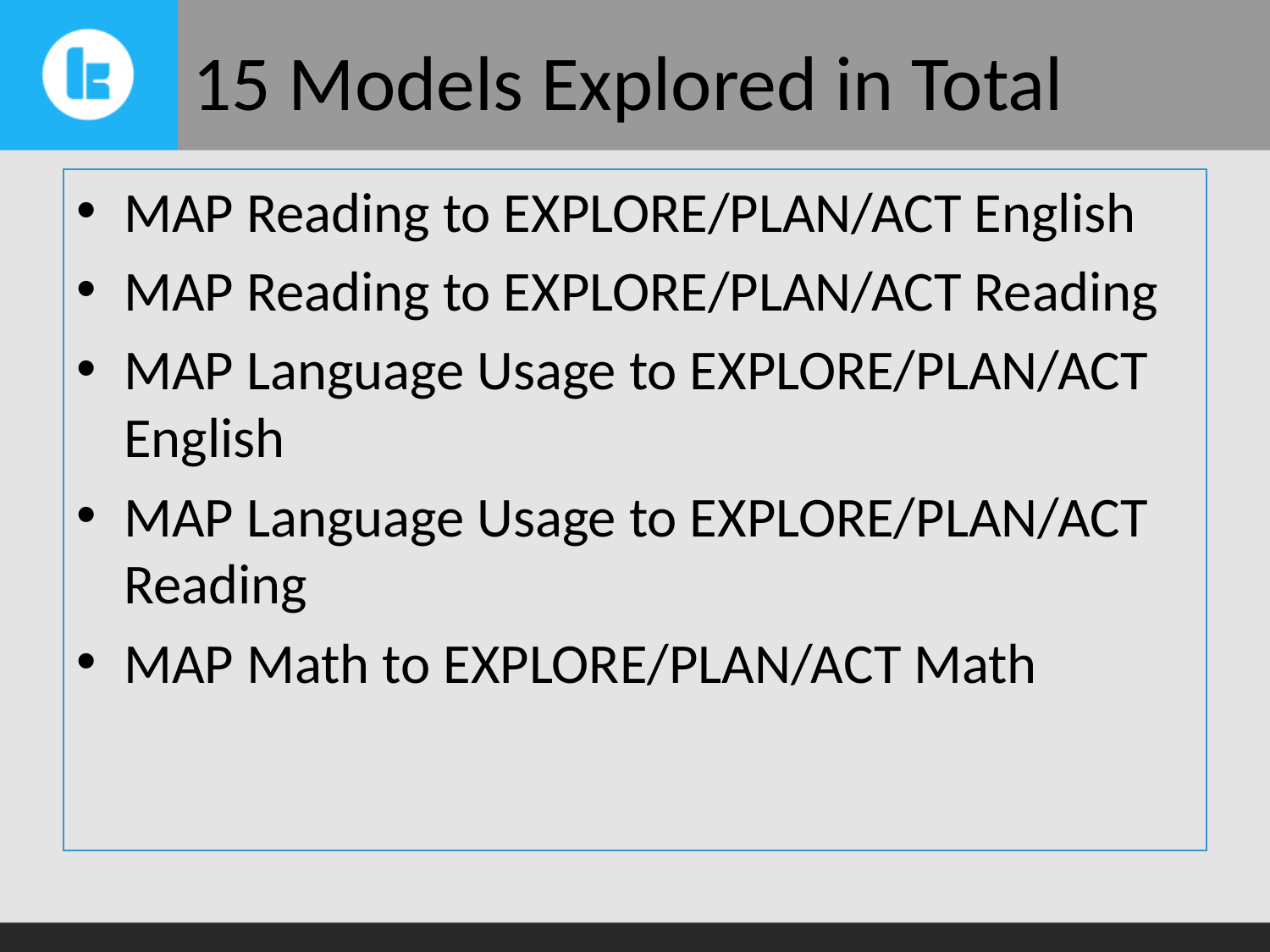

# 15 Models Explored in Total
MAP Reading to EXPLORE/PLAN/ACT English
MAP Reading to EXPLORE/PLAN/ACT Reading
MAP Language Usage to EXPLORE/PLAN/ACT English
MAP Language Usage to EXPLORE/PLAN/ACT Reading
MAP Math to EXPLORE/PLAN/ACT Math